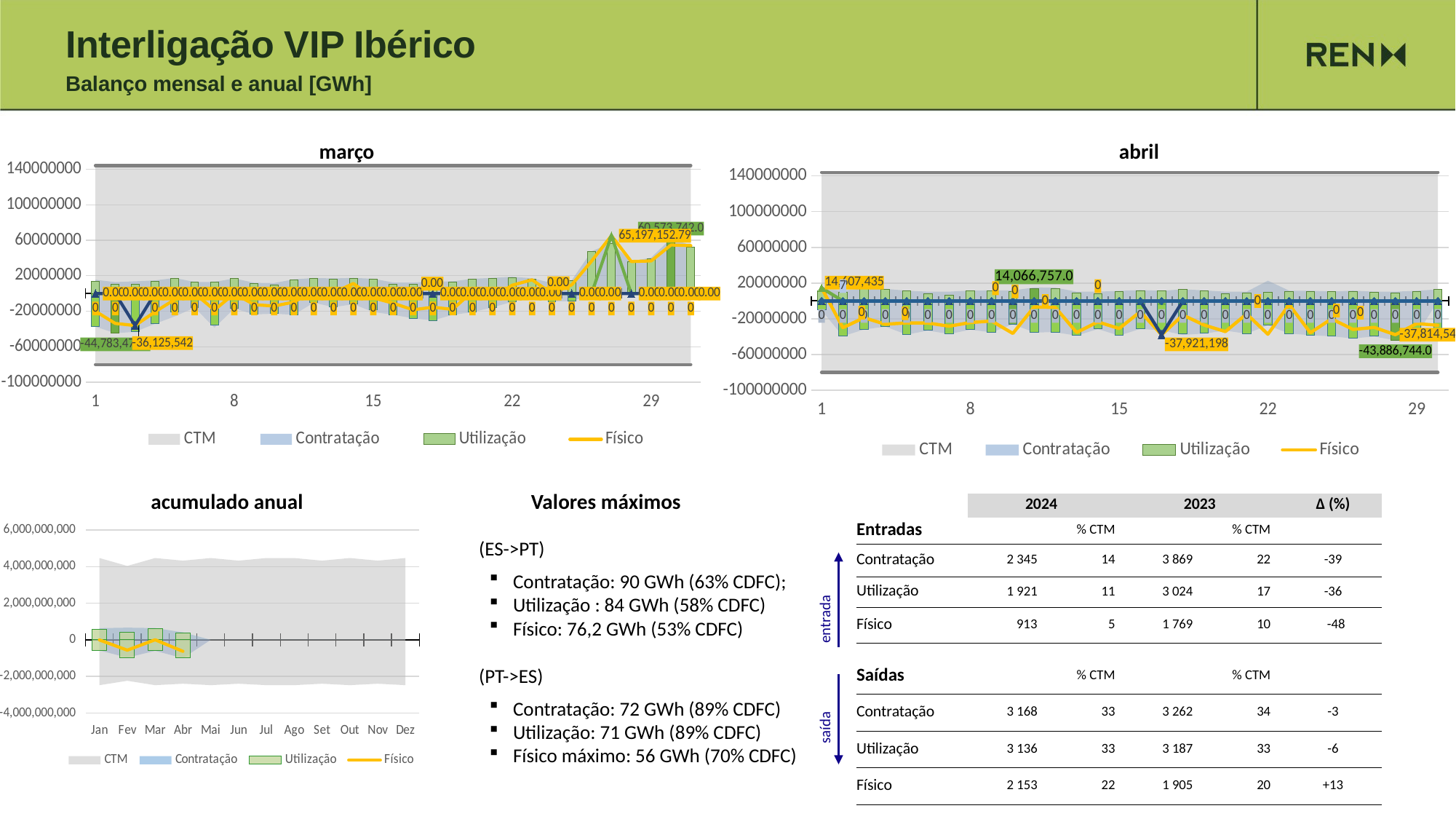

Interligação VIP Ibérico
Balanço mensal e anual [GWh]
março
abril

[unsupported chart]

[unsupported chart]

Valores máximos
acumulado anual
|  | 2024 |  | 2023 |  | Δ (%) |
| --- | --- | --- | --- | --- | --- |
| Entradas |  | % CTM |  | % CTM |  |
| Contratação | 2 345 | 14 | 3 869 | 22 | -39 |
| Utilização | 1 921 | 11 | 3 024 | 17 | -36 |
| Físico | 913 | 5 | 1 769 | 10 | -48 |

[unsupported chart]

(ES->PT)

Contratação: 90 GWh (63% CDFC);
Utilização : 84 GWh (58% CDFC)
Físico: 76,2 GWh (53% CDFC)

(PT->ES)

Contratação: 72 GWh (89% CDFC)
Utilização: 71 GWh (89% CDFC)
Físico máximo: 56 GWh (70% CDFC)
entrada
saída
| Saídas |  | % CTM |  | % CTM |  |
| --- | --- | --- | --- | --- | --- |
| Contratação | 3 168 | 33 | 3 262 | 34 | -3 |
| Utilização | 3 136 | 33 | 3 187 | 33 | -6 |
| Físico | 2 153 | 22 | 1 905 | 20 | +13 |